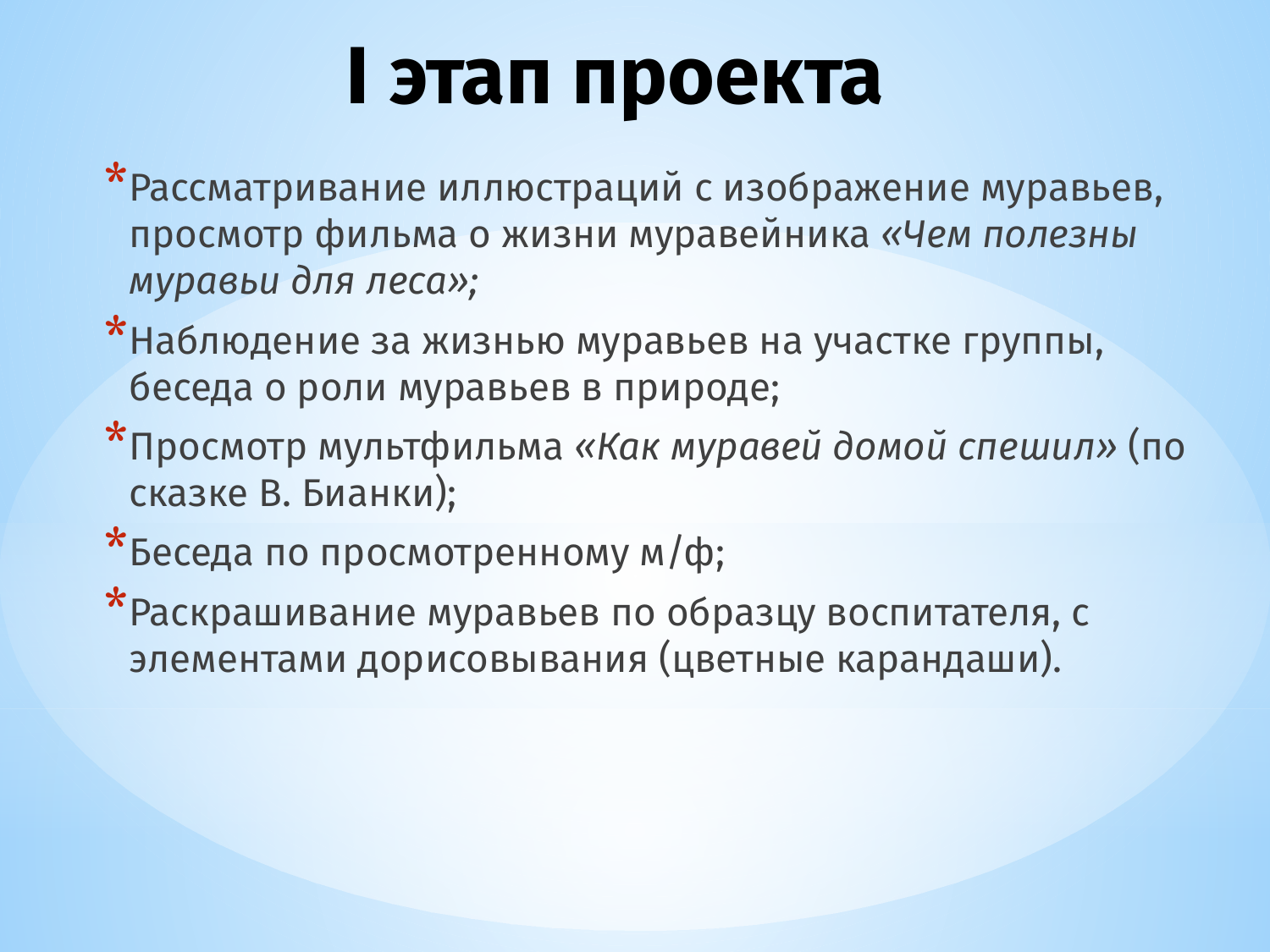

# I этап проекта
Рассматривание иллюстраций с изображение муравьев, просмотр фильма о жизни муравейника «Чем полезны муравьи для леса»;
Наблюдение за жизнью муравьев на участке группы, беседа о роли муравьев в природе;
Просмотр мультфильма «Как муравей домой спешил» (по сказке В. Бианки);
Беседа по просмотренному м/ф;
Раскрашивание муравьев по образцу воспитателя, с элементами дорисовывания (цветные карандаши).